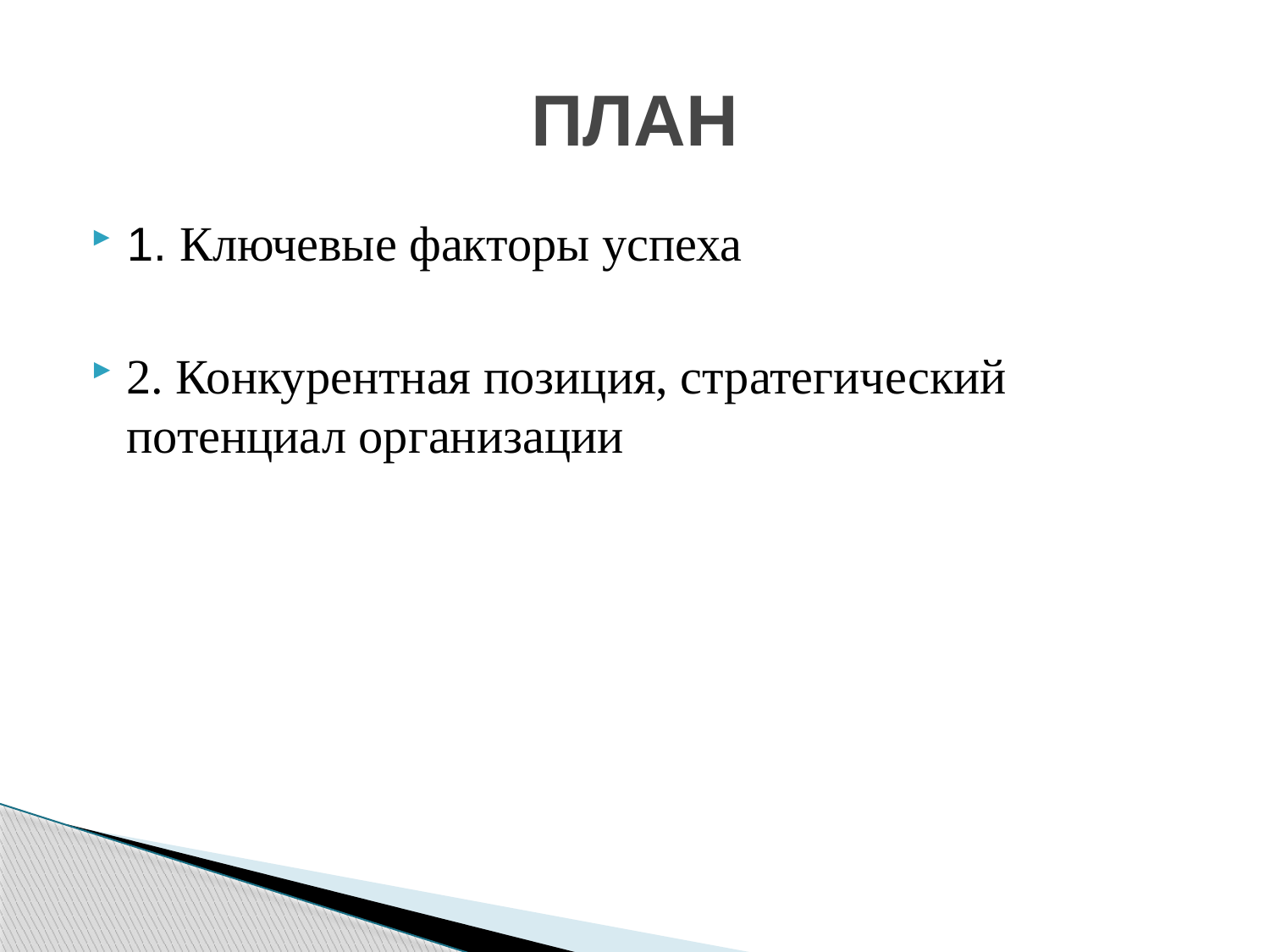

# ПЛАН
1. Ключевые факторы успеха

2. Конкурентная позиция, стратегический потенциал организации